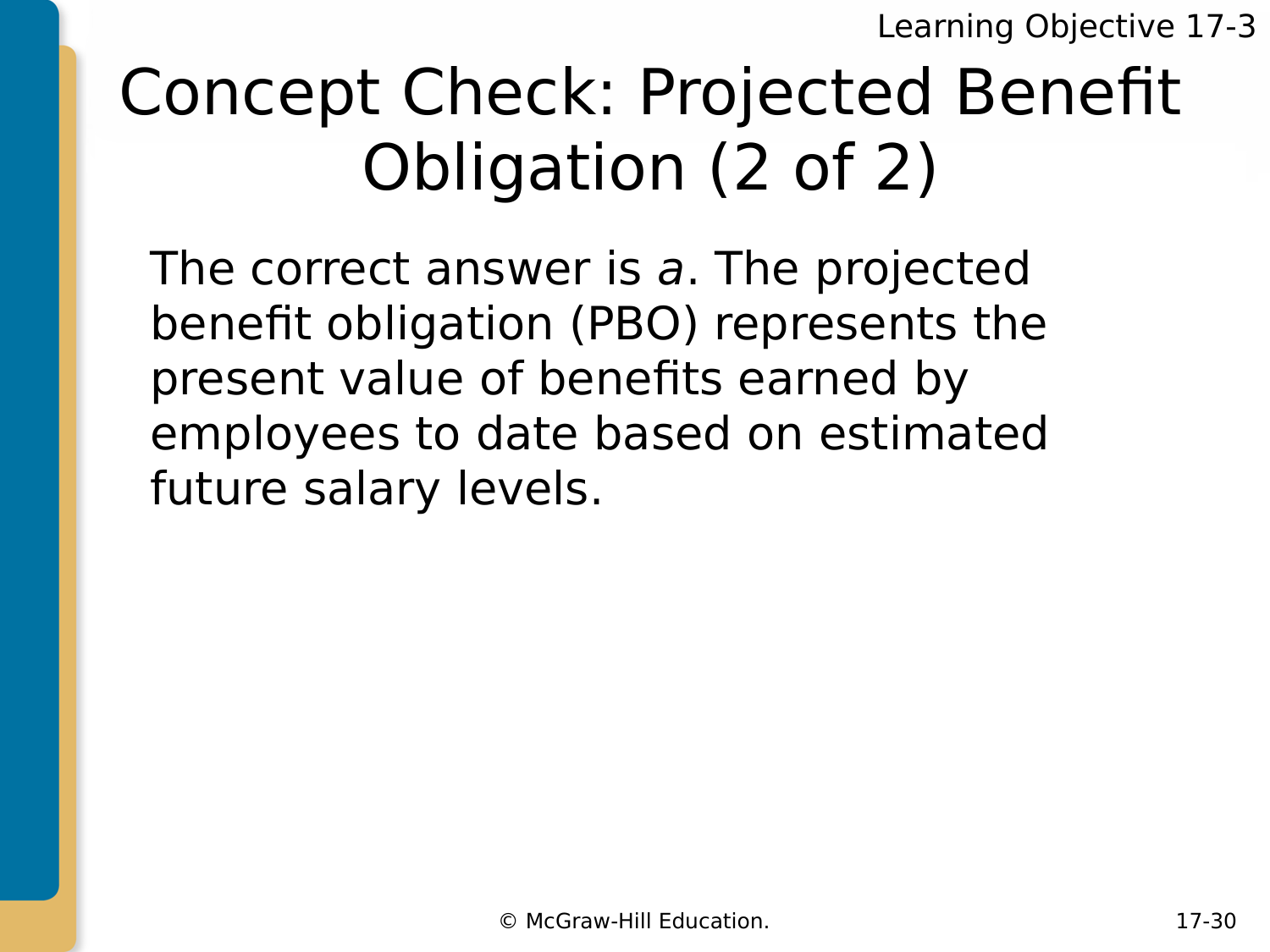

Learning Objective 17-3
# Concept Check: Projected Benefit Obligation (2 of 2)
The correct answer is a. The projected benefit obligation (PBO) represents the present value of benefits earned by employees to date based on estimated future salary levels.